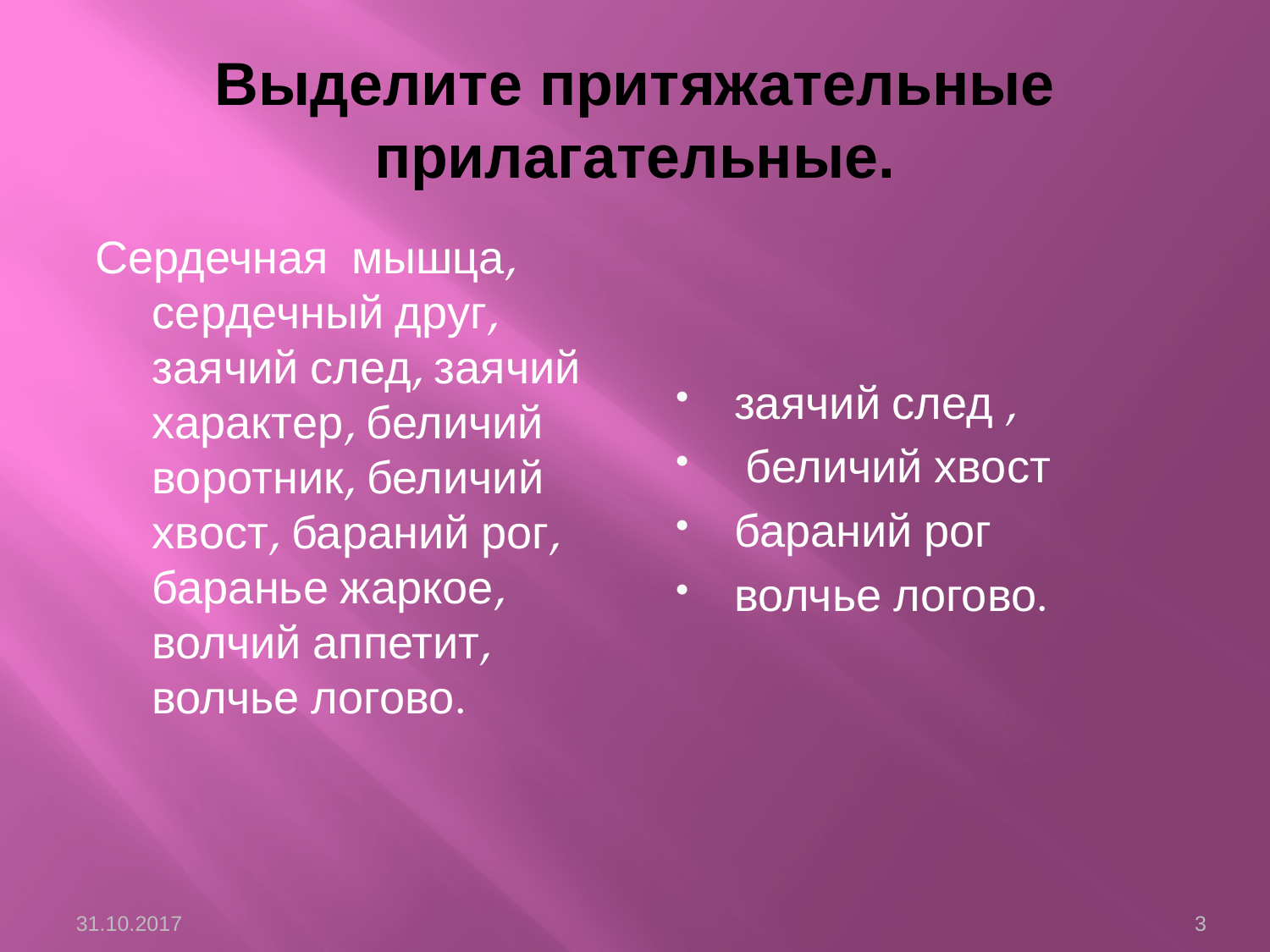

# Выделите притяжательные прилагательные.
Сердечная  мышца, сердечный друг, заячий след, заячий характер, беличий воротник, беличий хвост, бараний рог, баранье жаркое, волчий аппетит, волчье логово.

заячий след ,
 беличий хвост
бараний рог
волчье логово.

31.10.2017
3